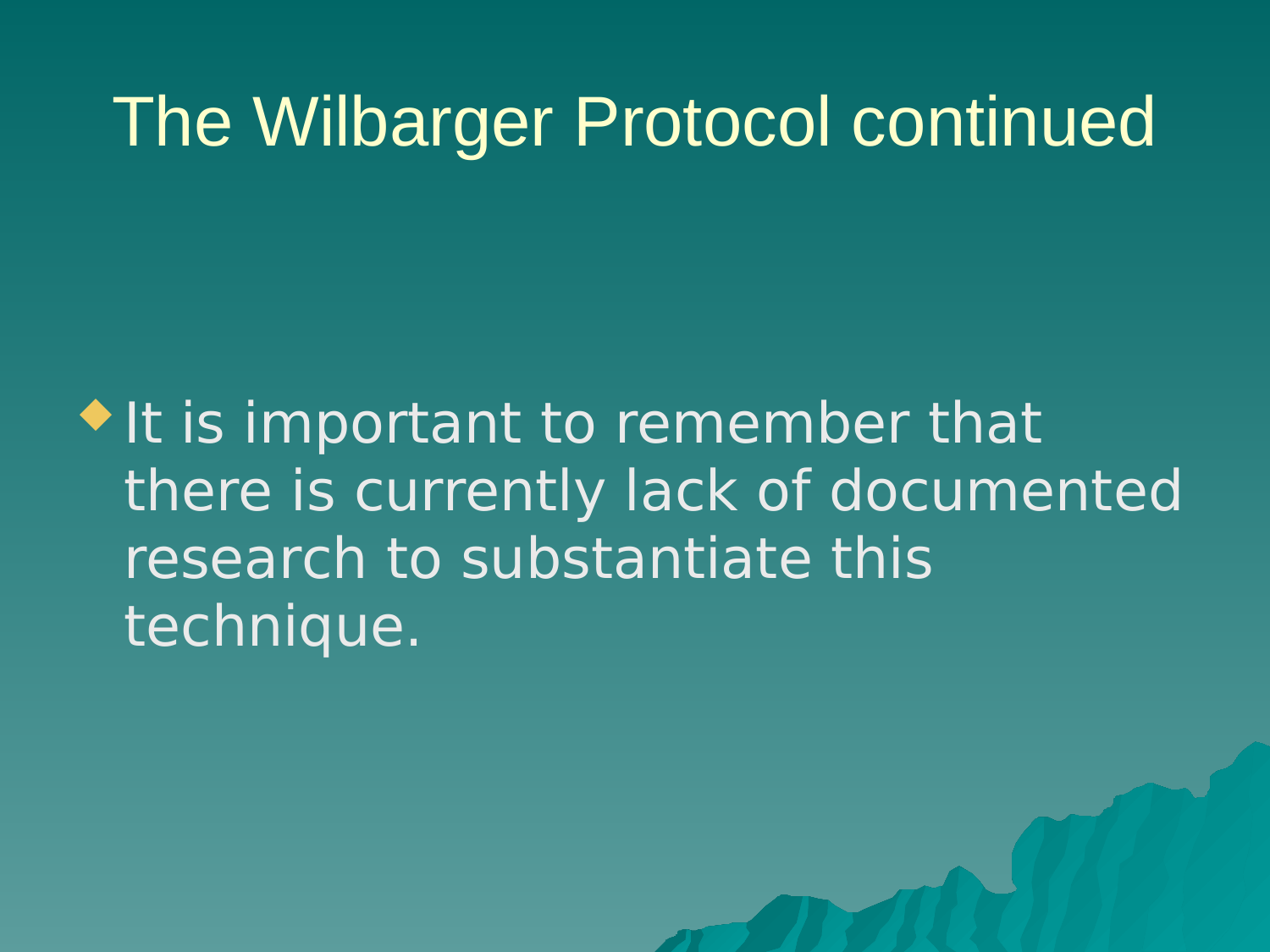

# The Wilbarger Protocol continued

It is important to remember that there is currently lack of documented research to substantiate this technique.